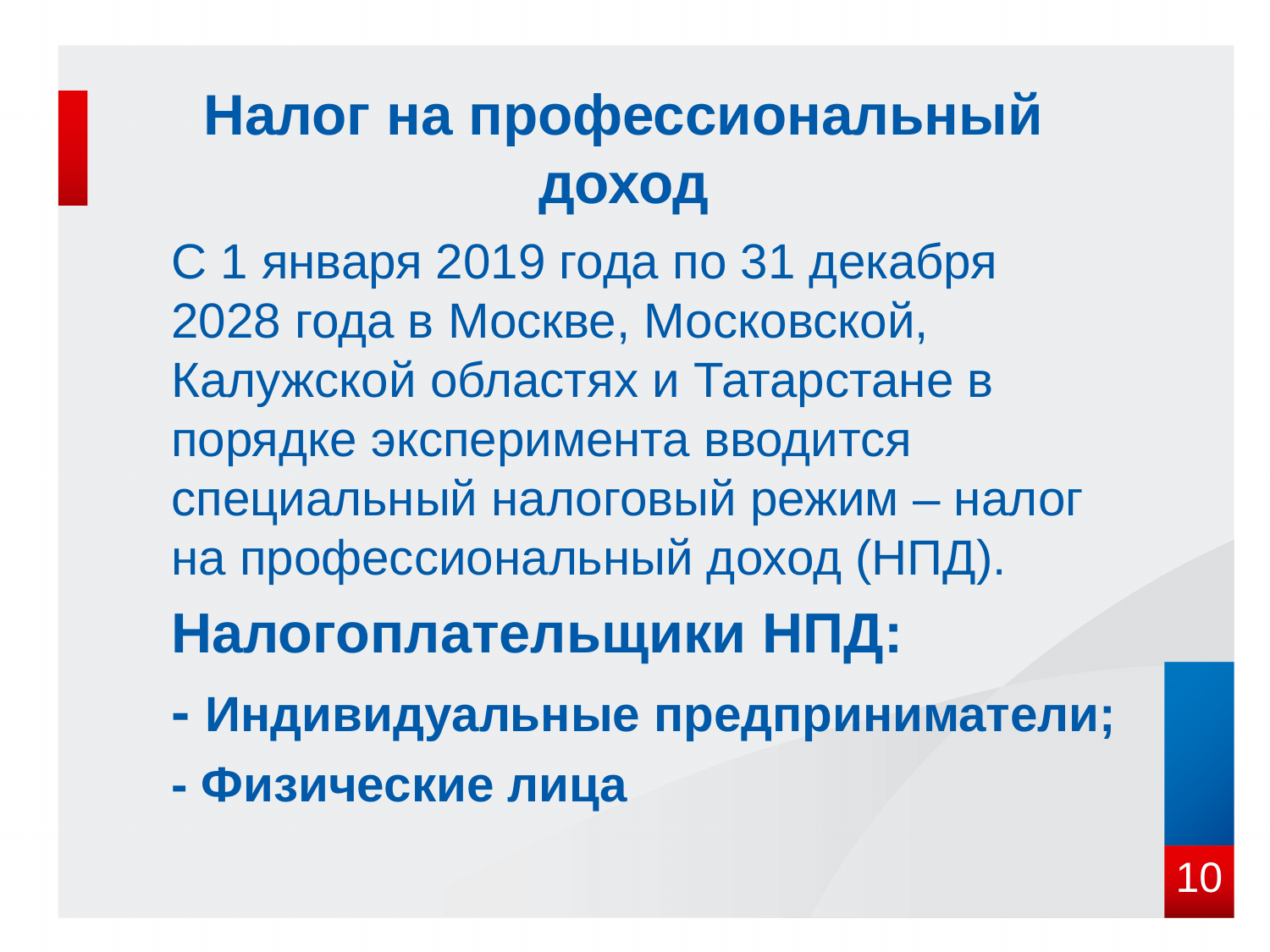

# Налог на профессиональный доход
С 1 января 2019 года по 31 декабря 2028 года в Москве, Московской, Калужской областях и Татарстане в порядке эксперимента вводится  специальный налоговый режим – налог на профессиональный доход (НПД).
Налогоплательщики НПД:
- Индивидуальные предприниматели;
- Физические лица
10